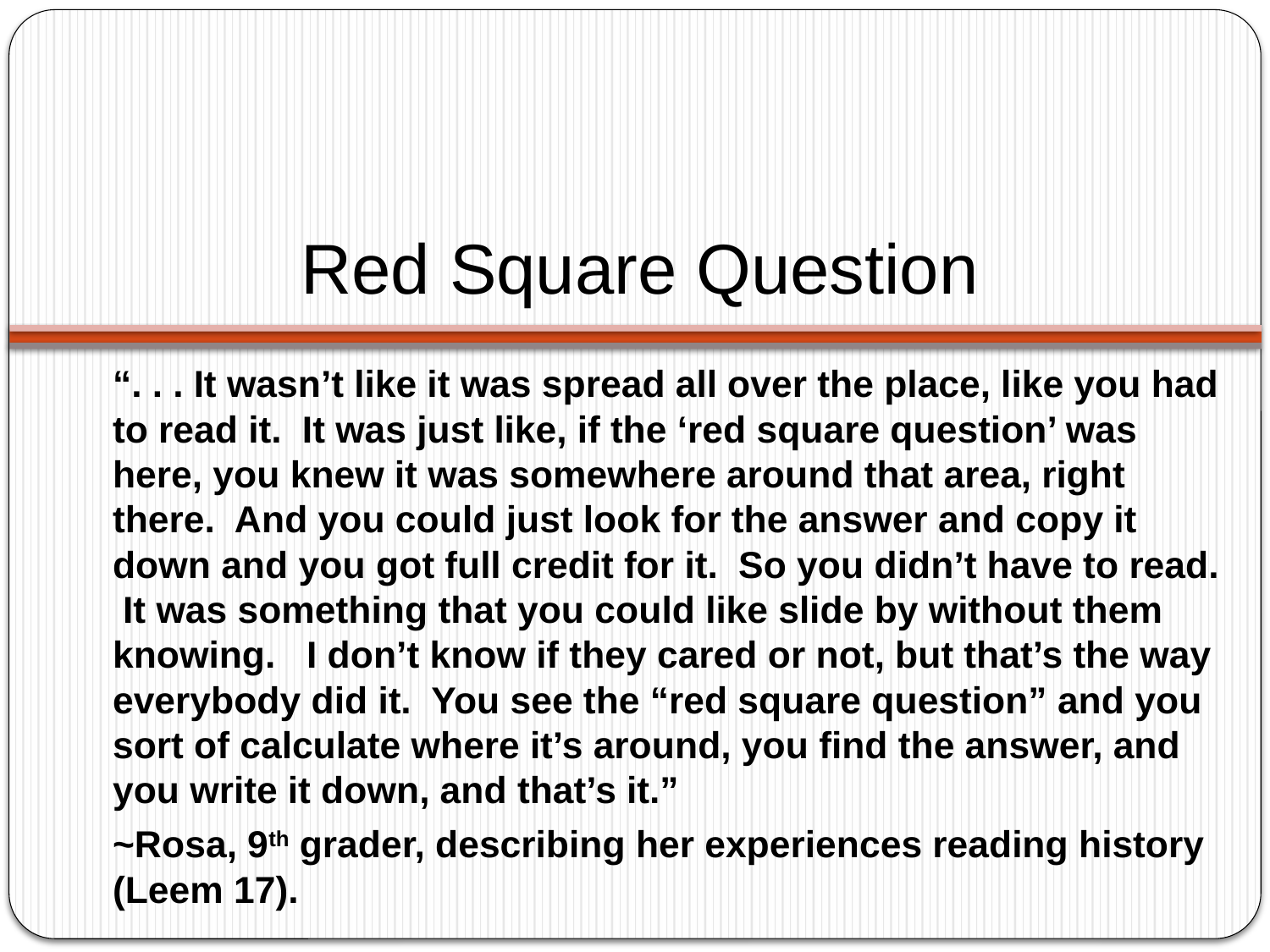

# Red Square Question
“. . . It wasn’t like it was spread all over the place, like you had to read it.  It was just like, if the ‘red square question’ was here, you knew it was somewhere around that area, right there.  And you could just look for the answer and copy it down and you got full credit for it.  So you didn’t have to read.  It was something that you could like slide by without them knowing.   I don’t know if they cared or not, but that’s the way everybody did it.  You see the “red square question” and you sort of calculate where it’s around, you find the answer, and you write it down, and that’s it.”
~Rosa, 9th grader, describing her experiences reading history (Leem 17).